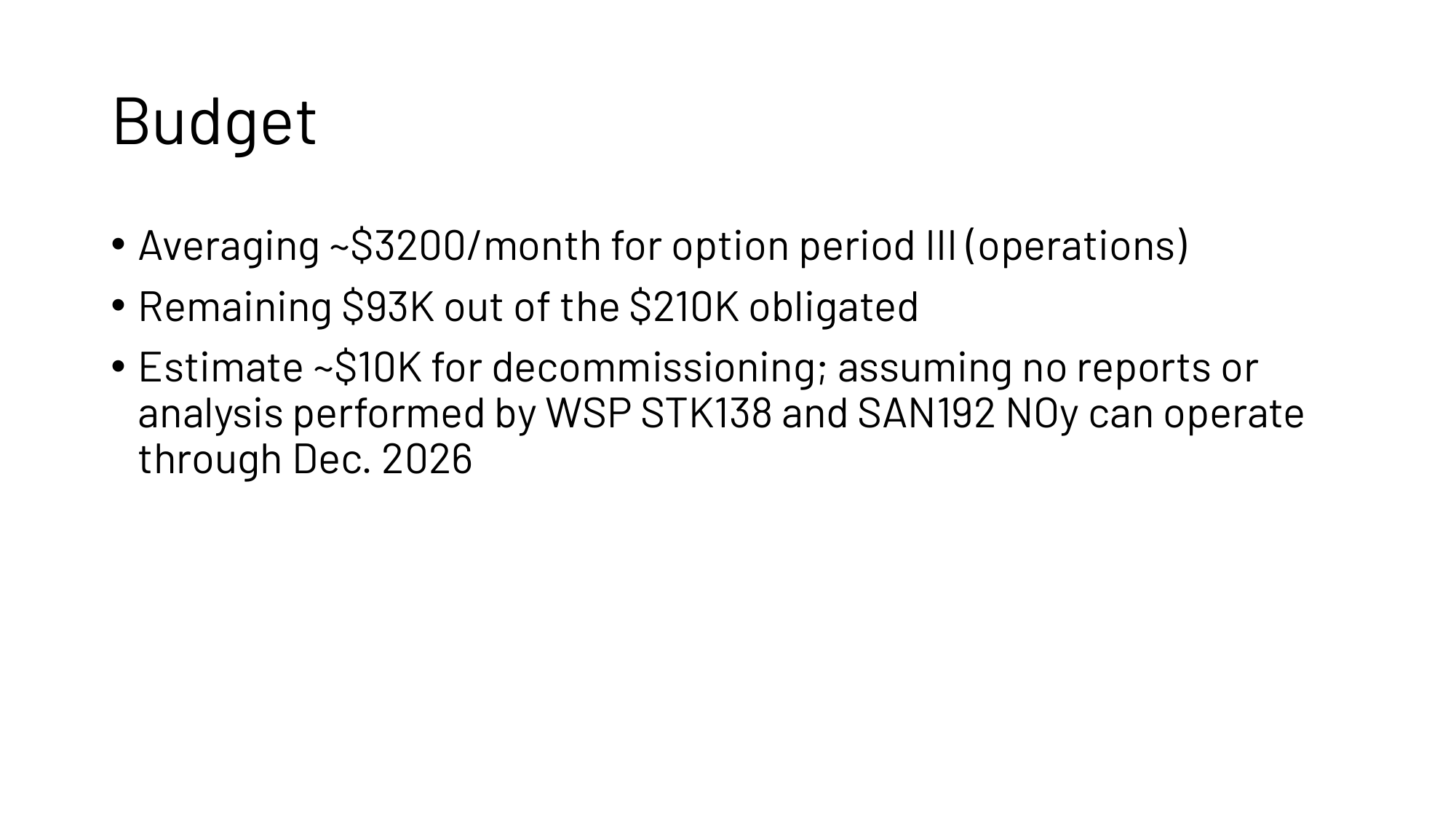

# Budget
Averaging ~$3200/month for option period III (operations)
Remaining $93K out of the $210K obligated
Estimate ~$10K for decommissioning; assuming no reports or analysis performed by WSP STK138 and SAN192 NOy can operate through Dec. 2026